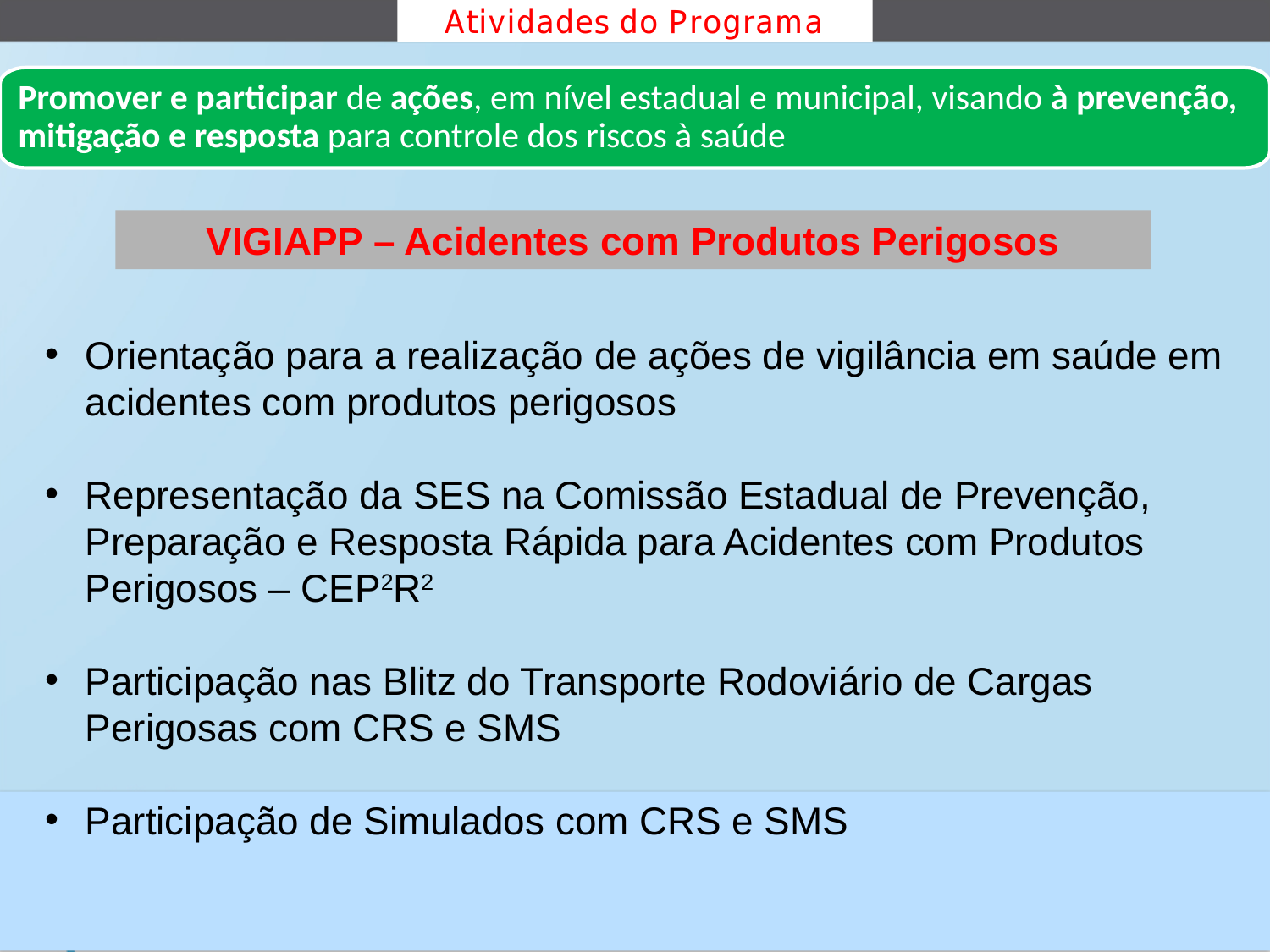

Atividades do Programa
Promover e participar de ações, em nível estadual e municipal, visando à prevenção, mitigação e resposta para controle dos riscos à saúde

VIGIAPP – Acidentes com Produtos Perigosos
Orientação para a realização de ações de vigilância em saúde em acidentes com produtos perigosos

Representação da SES na Comissão Estadual de Prevenção, Preparação e Resposta Rápida para Acidentes com Produtos Perigosos – CEP2R2

Participação nas Blitz do Transporte Rodoviário de Cargas Perigosas com CRS e SMS

Participação de Simulados com CRS e SMS